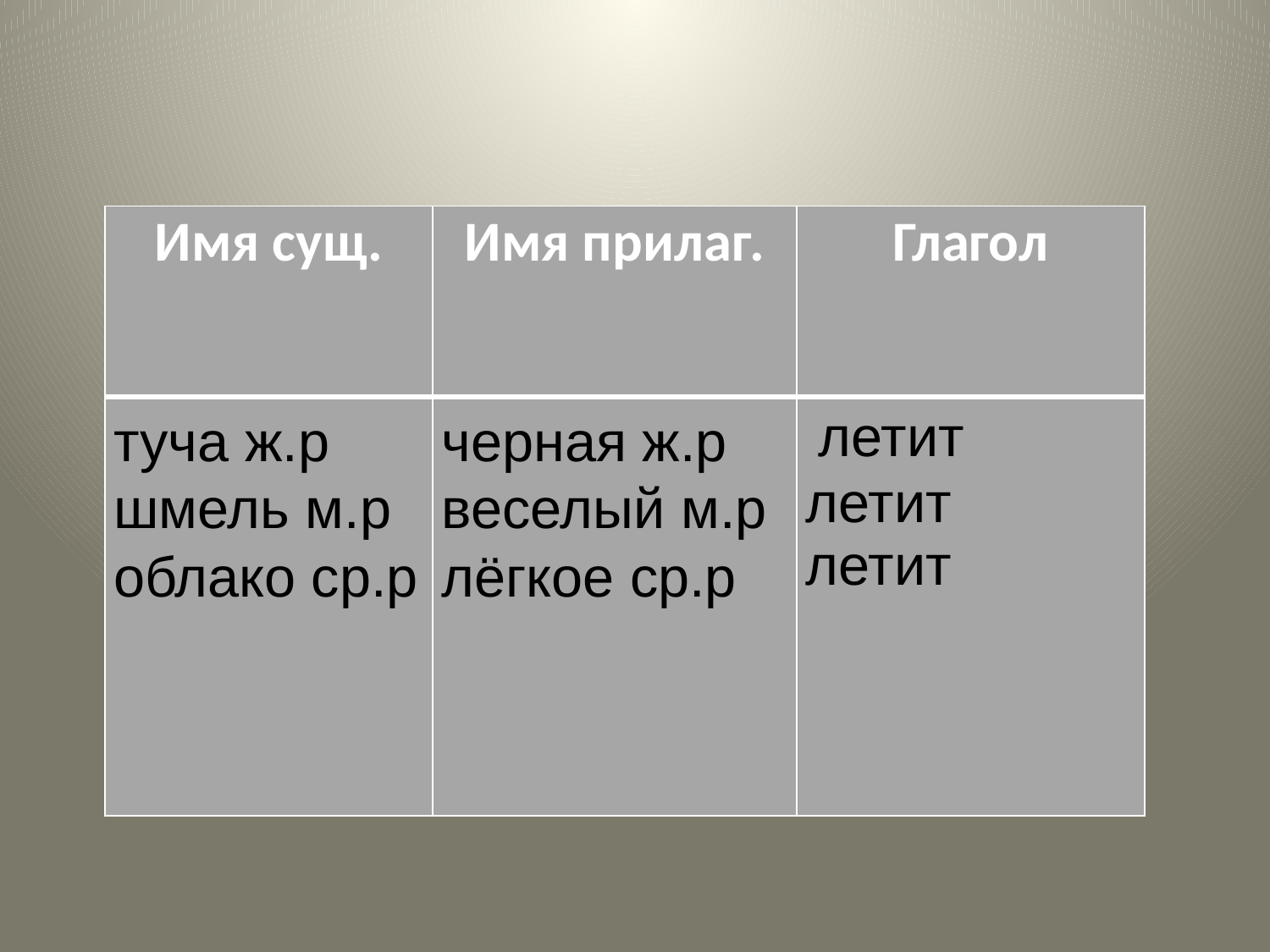

#
| Имя сущ. | Имя прилаг. | Глагол |
| --- | --- | --- |
| туча ж.р шмель м.р облако ср.р | черная ж.р веселый м.р лёгкое ср.р | летит летит летит |